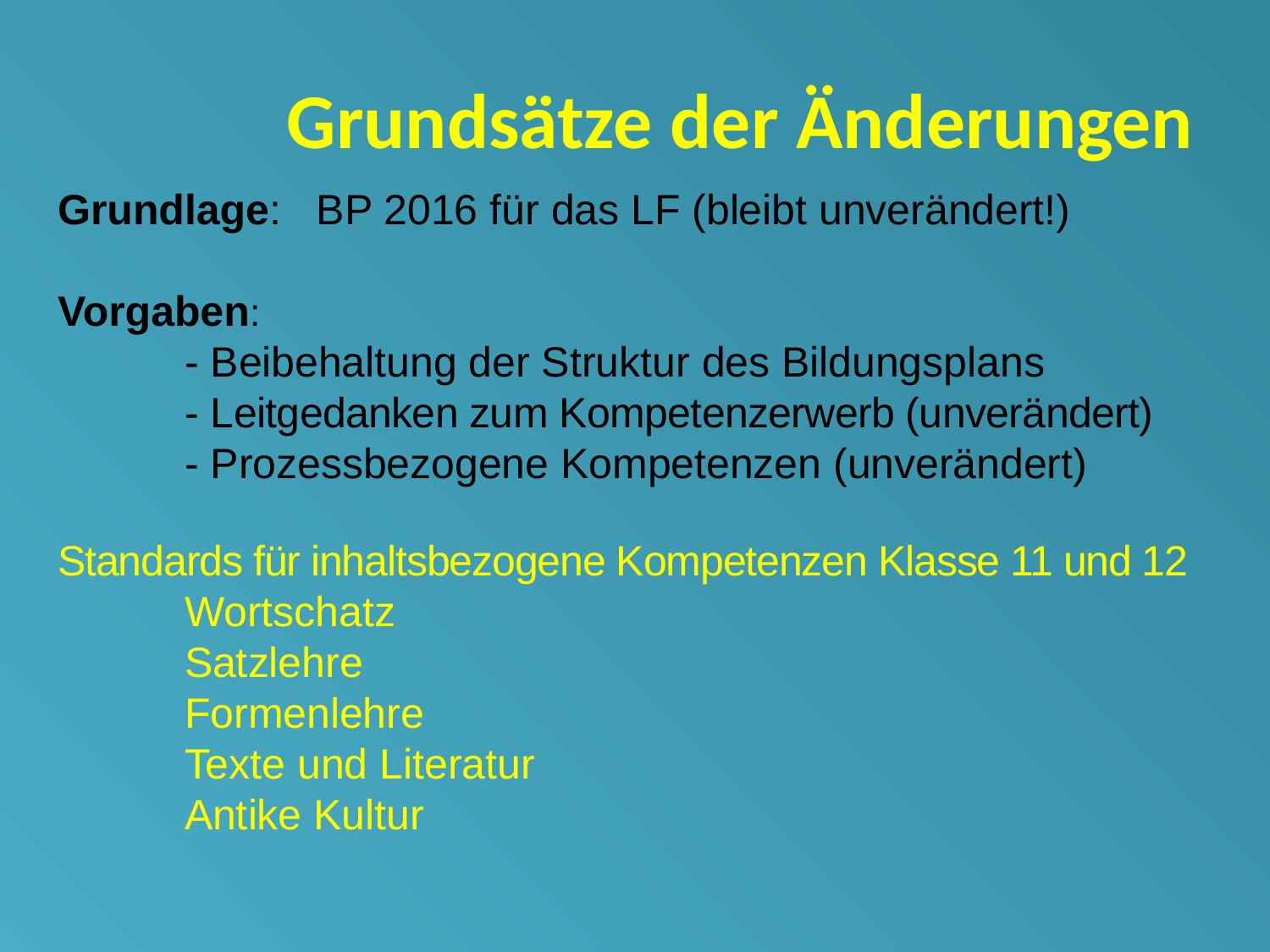

# Grundsätze der Änderungen
Grundlage:   BP 2016 für das LF (bleibt unverändert!)

Vorgaben:
	- Beibehaltung der Struktur des Bildungsplans
	- Leitgedanken zum Kompetenzerwerb (unverändert)
- Prozessbezogene Kompetenzen (unverändert)

Standards für inhaltsbezogene Kompetenzen Klasse 11 und 12
	Wortschatz
	Satzlehre
	Formenlehre
	Texte und Literatur
	Antike Kultur